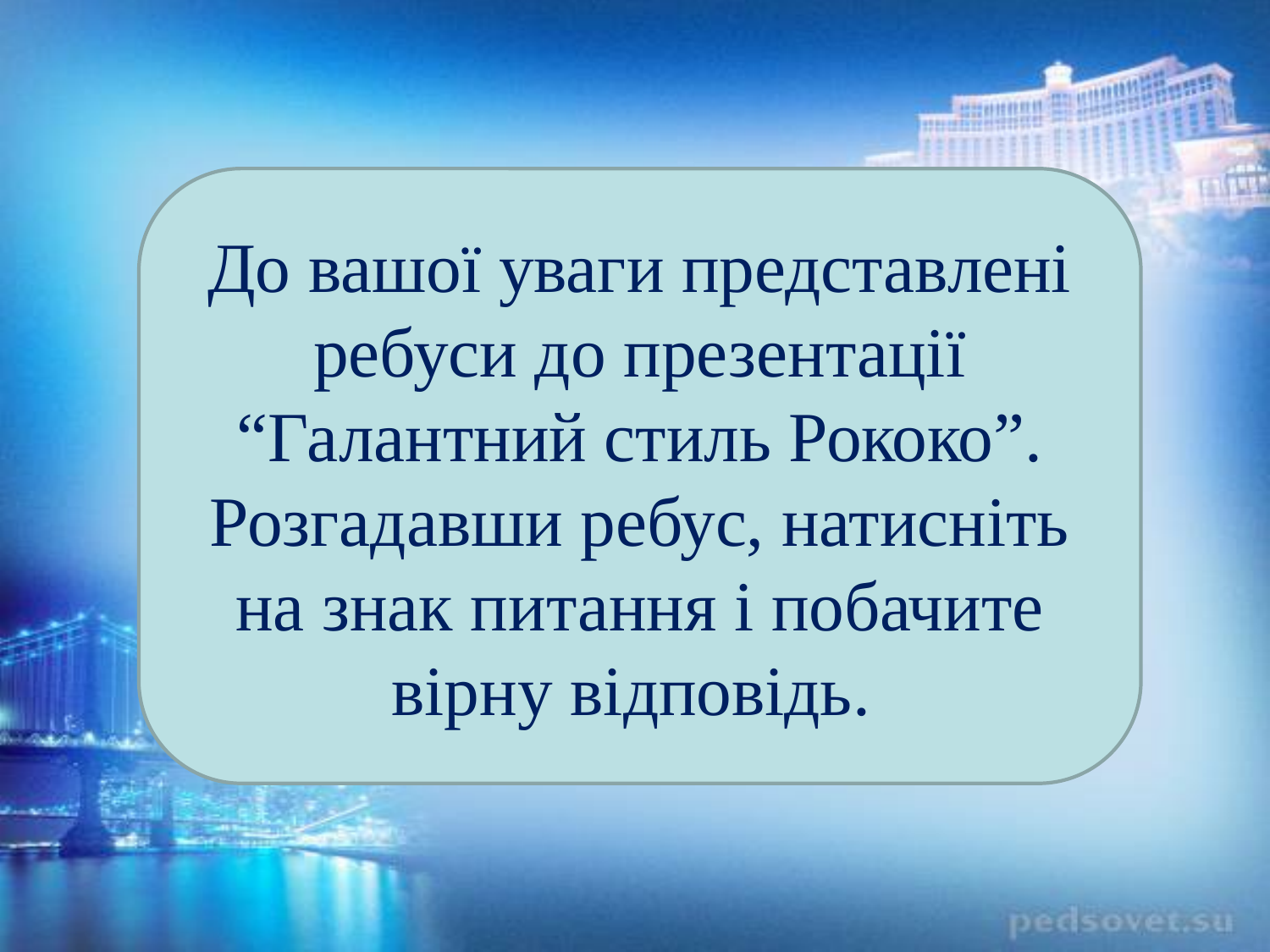

До вашої уваги представлені ребуси до презентації “Галантний стиль Рококо”. Розгадавши ребус, натисніть на знак питання і побачите вірну відповідь.